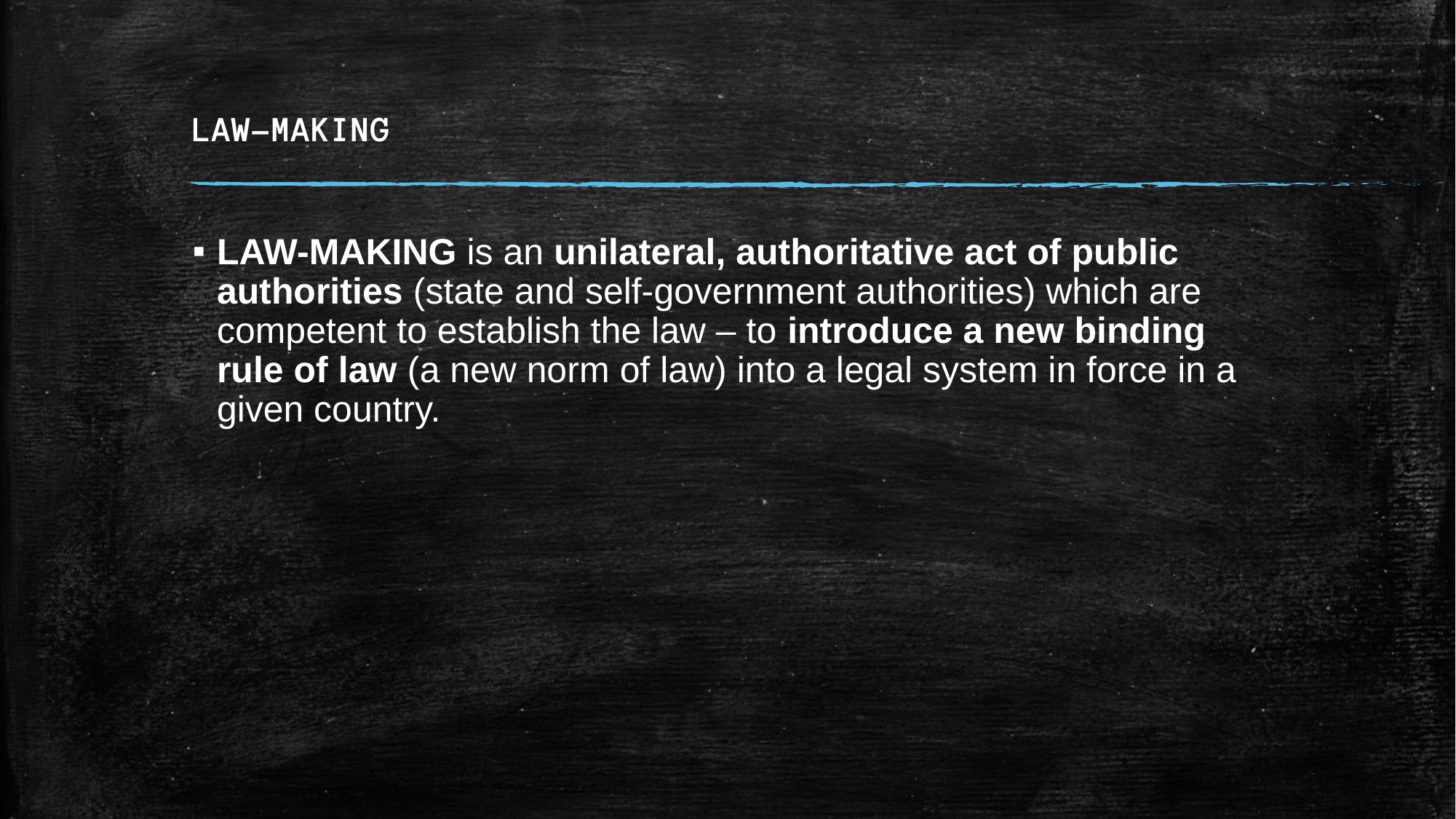

# LAW-MAKING
LAW-MAKING is an unilateral, authoritative act of public authorities (state and self-government authorities) which are competent to establish the law – to introduce a new binding rule of law (a new norm of law) into a legal system in force in a given country.